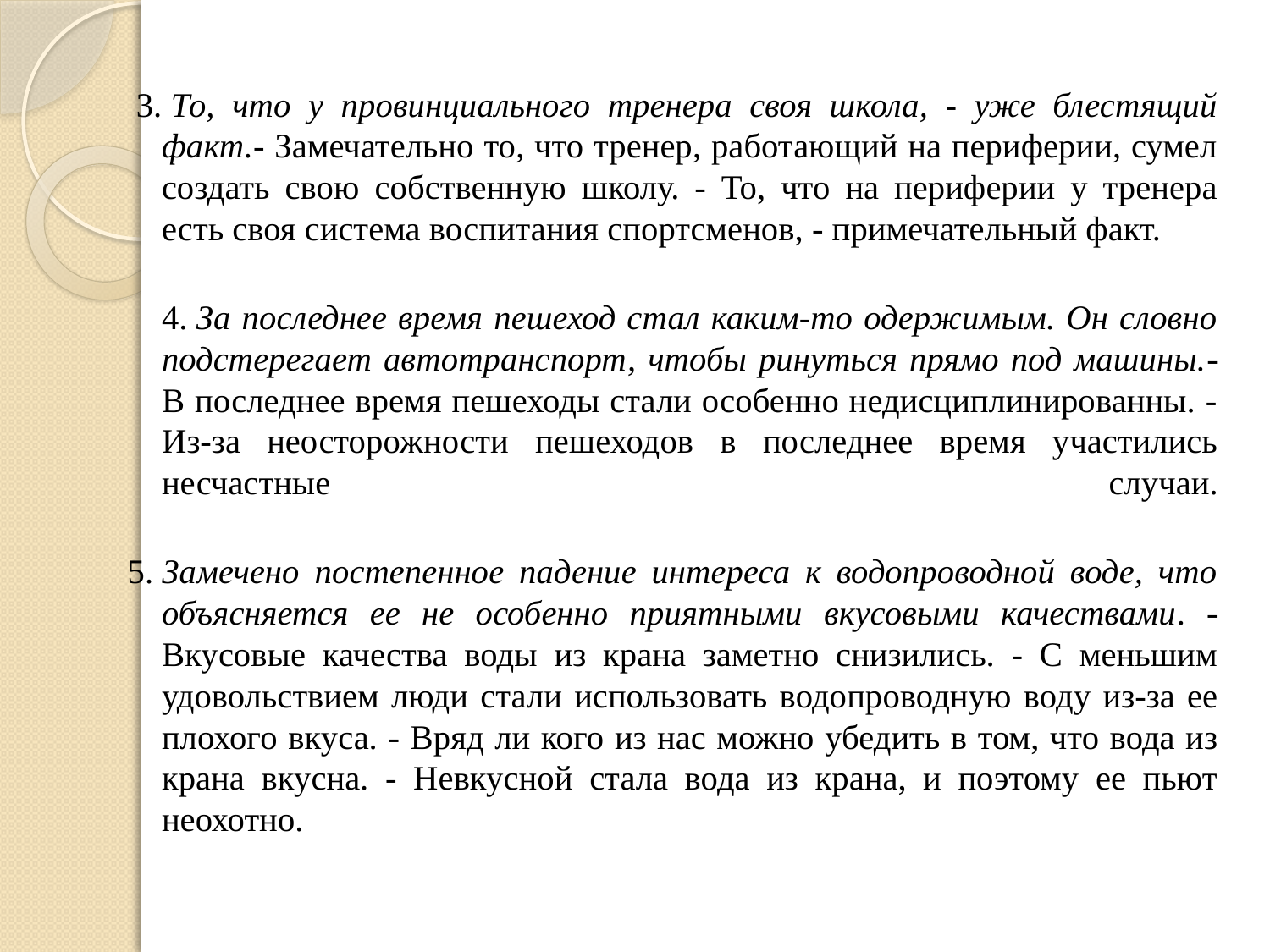

3. То, что у провинциального тренера своя школа, - уже блестящий факт.- Замечательно то, что тренер, работающий на периферии, сумел создать свою собственную школу. - То, что на периферии у тренера есть своя система воспитания спортсменов, - примечательный факт.
4. За последнее время пешеход стал каким-то одержимым. Он словно подстерегает автотранспорт, чтобы ринуться прямо под машины.- В последнее время пешеходы стали особенно недисциплинированны. - Из-за неосторожности пешеходов в последнее время участились несчастные случаи.
5. Замечено постепенное падение интереса к водопроводной воде, что объясняется ее не особенно приятными вкусовыми качествами. - Вкусовые качества воды из крана заметно снизились. - С меньшим удовольствием люди стали использовать водопроводную воду из-за ее плохого вкуса. - Вряд ли кого из нас можно убедить в том, что вода из крана вкусна. - Невкусной стала вода из крана, и поэтому ее пьют неохотно.